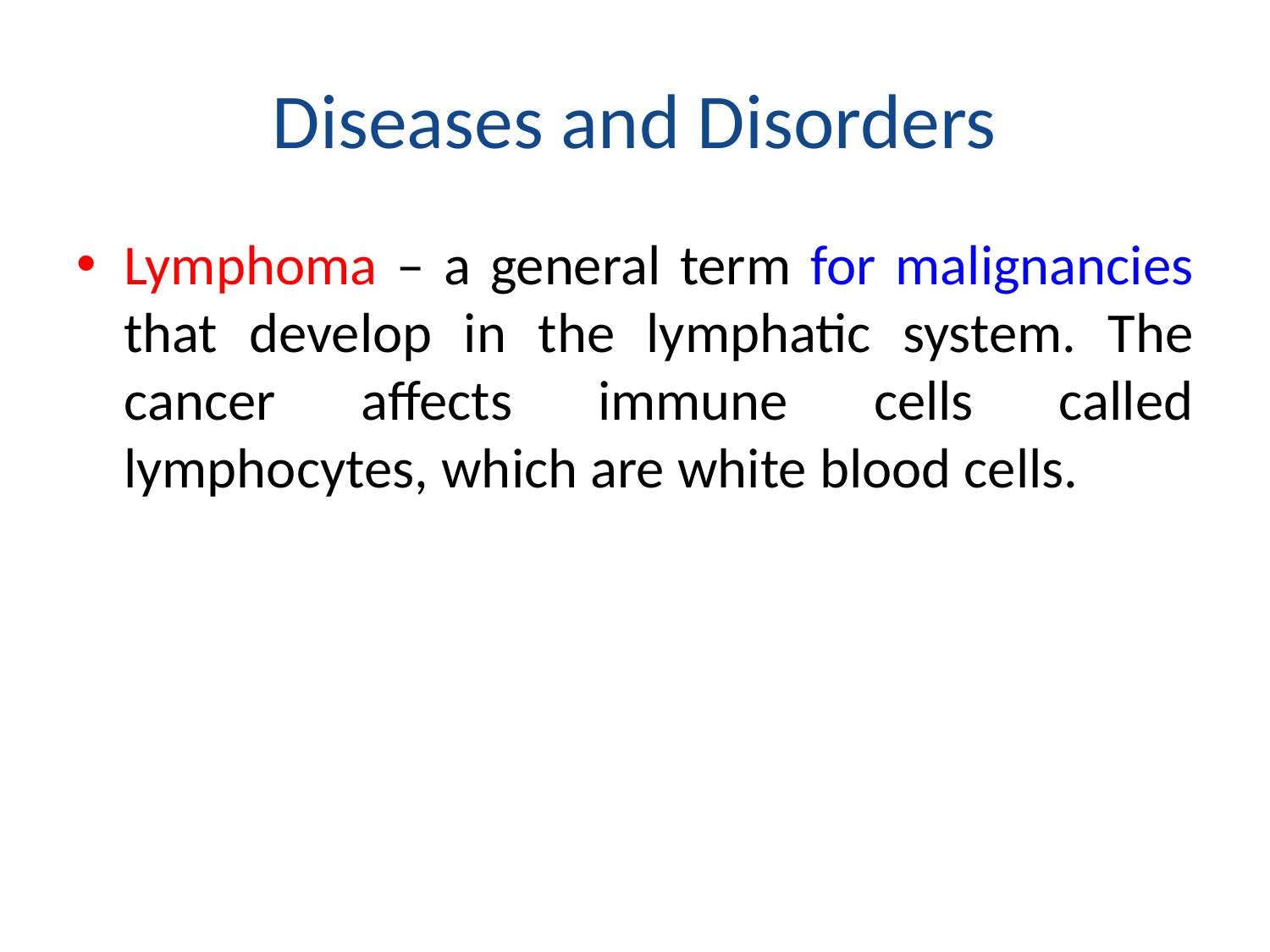

# Diseases and Disorders
Lymphoma – a general term for malignancies that develop in the lymphatic system. The cancer affects immune cells called lymphocytes, which are white blood cells.